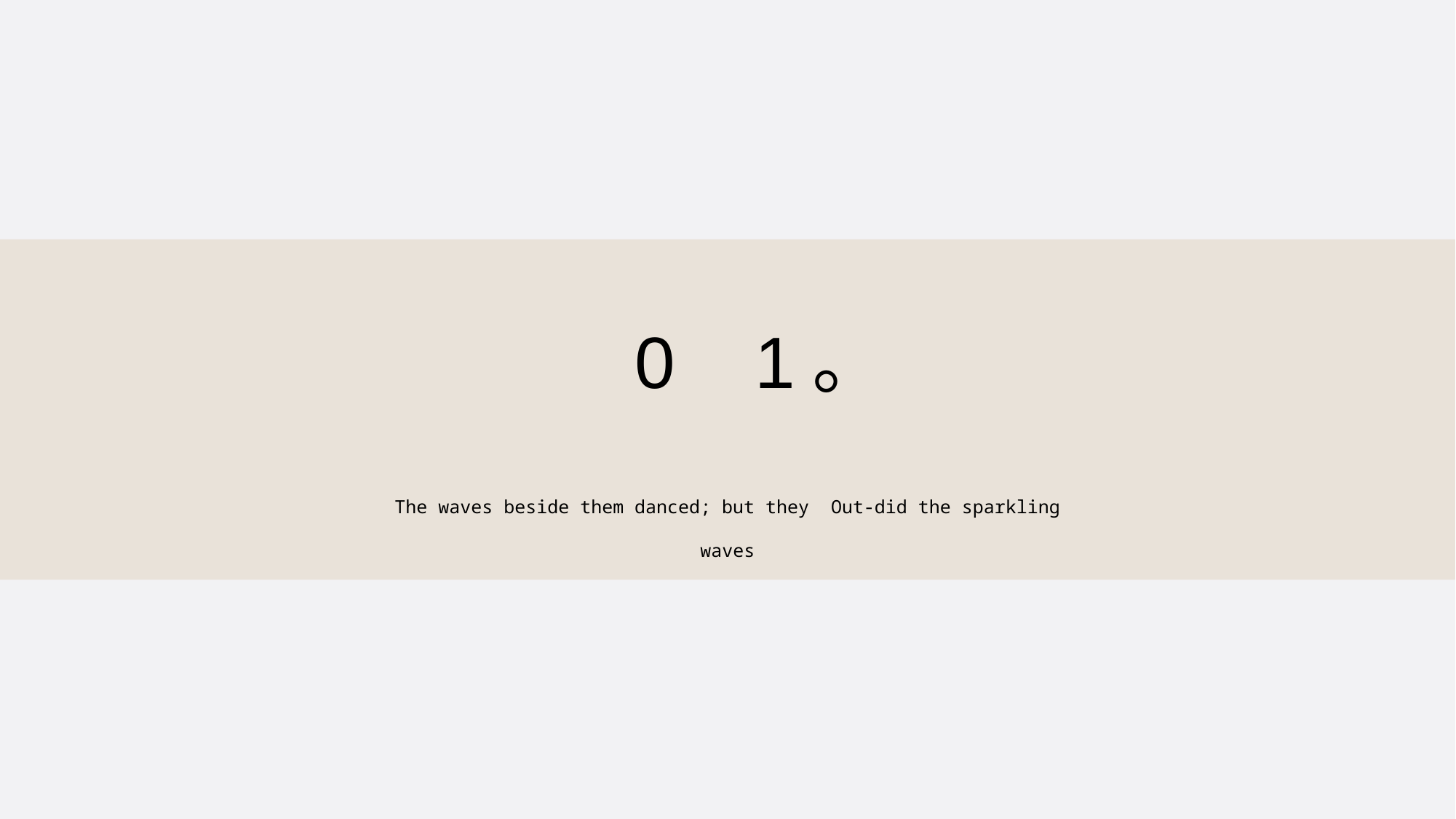

0
1。
The waves beside them danced; but they  Out-did the sparkling waves